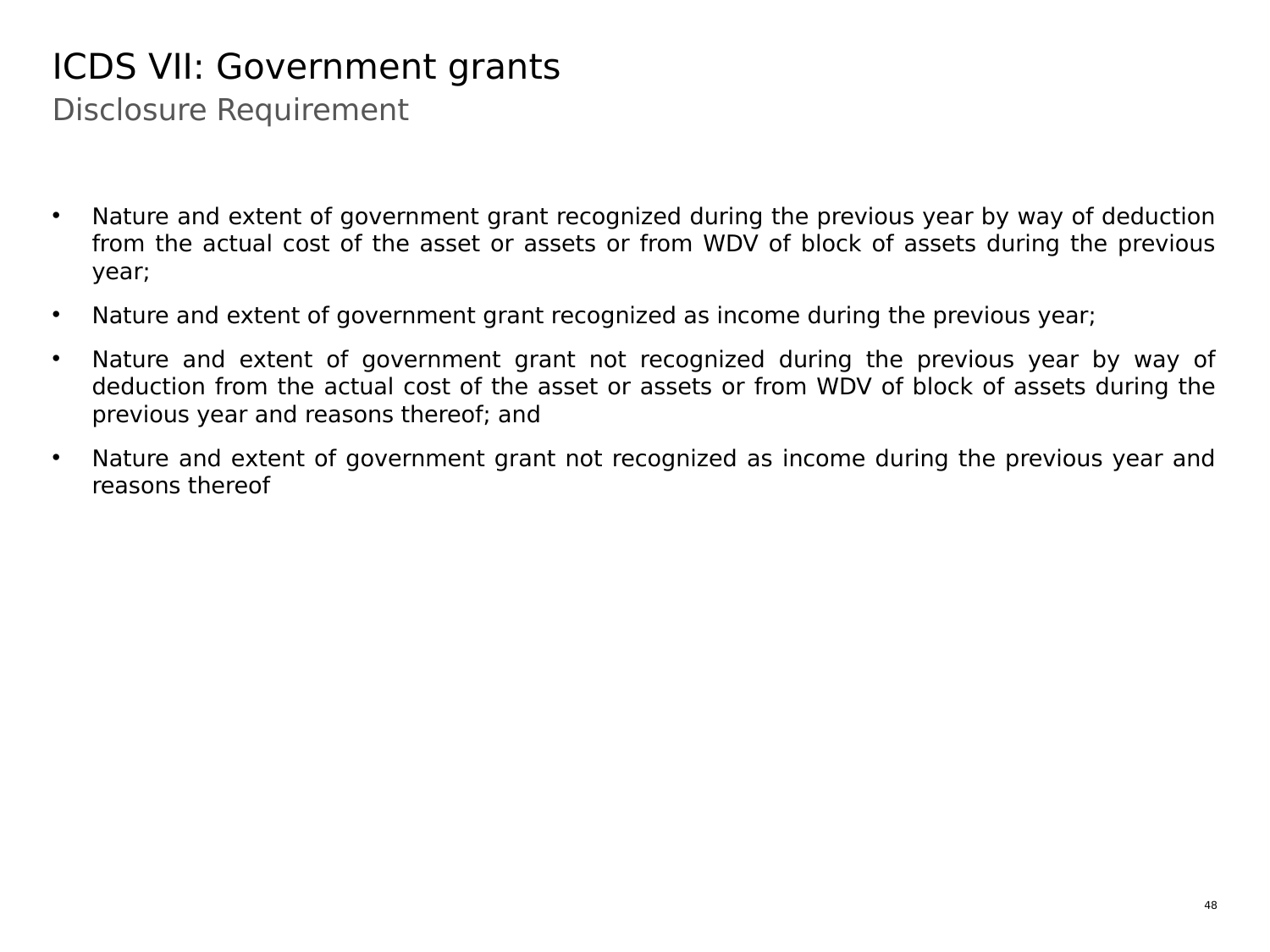

# ICDS VII: Government grants
Disclosure Requirement
Nature and extent of government grant recognized during the previous year by way of deduction from the actual cost of the asset or assets or from WDV of block of assets during the previous year;
Nature and extent of government grant recognized as income during the previous year;
Nature and extent of government grant not recognized during the previous year by way of deduction from the actual cost of the asset or assets or from WDV of block of assets during the previous year and reasons thereof; and
Nature and extent of government grant not recognized as income during the previous year and reasons thereof